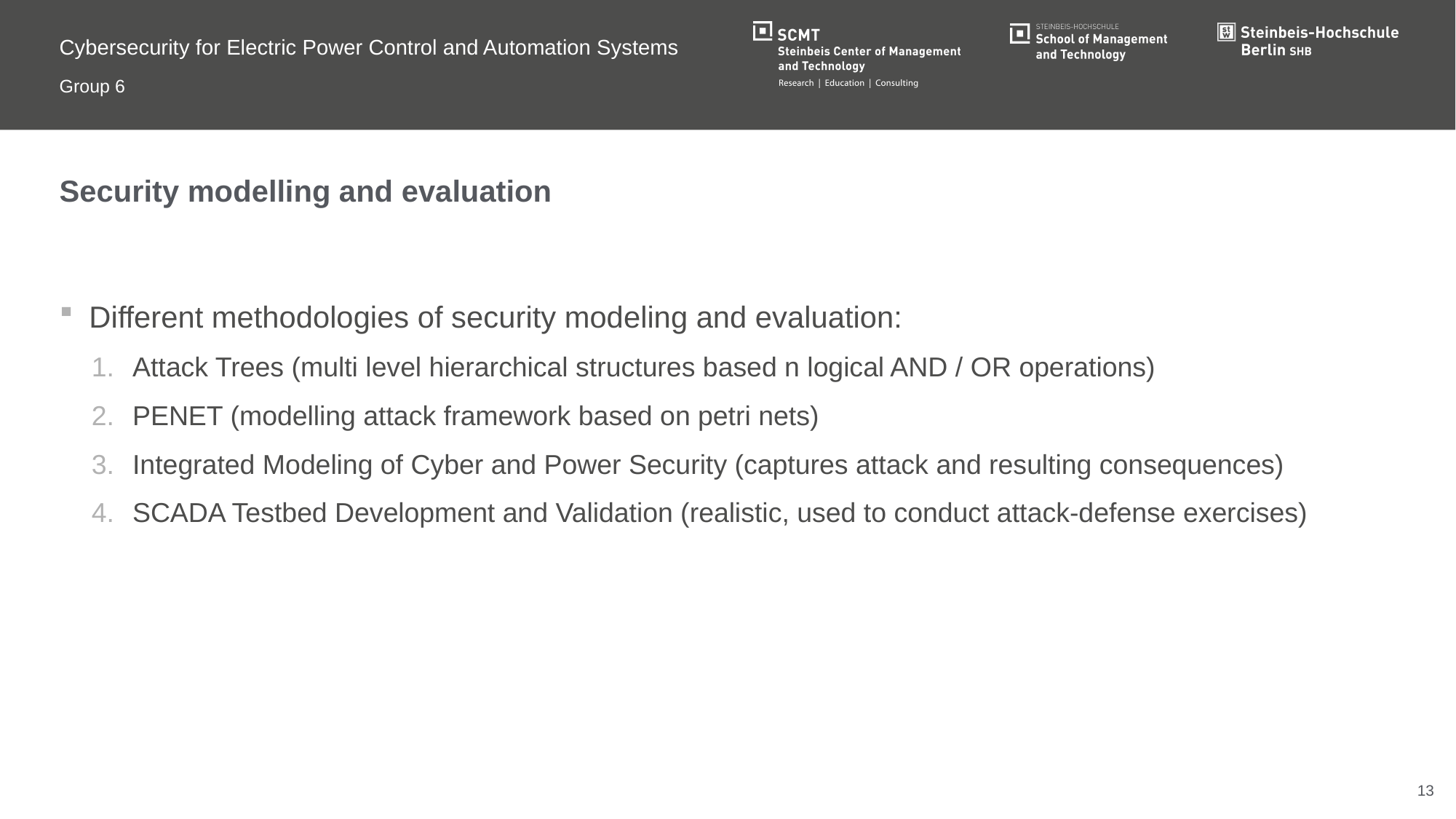

Cybersecurity for Electric Power Control and Automation Systems

Group 6
Security modelling and evaluation
Different methodologies of security modeling and evaluation:
Attack Trees (multi level hierarchical structures based n logical AND / OR operations)
PENET (modelling attack framework based on petri nets)
Integrated Modeling of Cyber and Power Security (captures attack and resulting consequences)
SCADA Testbed Development and Validation (realistic, used to conduct attack-defense exercises)